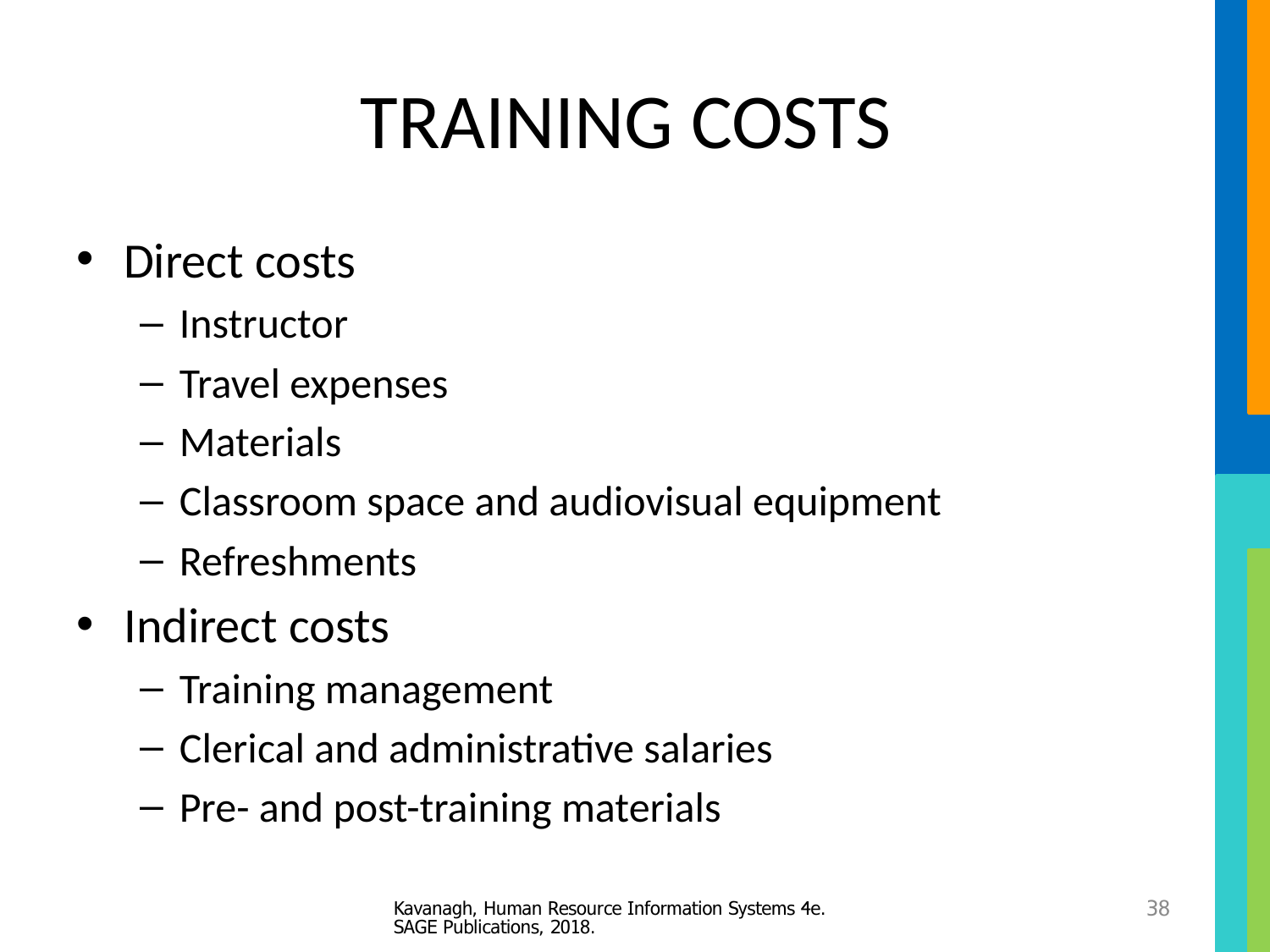

# TRAINING COSTS
Direct costs
Instructor
Travel expenses
Materials
Classroom space and audiovisual equipment
Refreshments
Indirect costs
Training management
Clerical and administrative salaries
Pre- and post-training materials

Kavanagh, Human Resource Information Systems 4e. SAGE Publications, 2018.
38